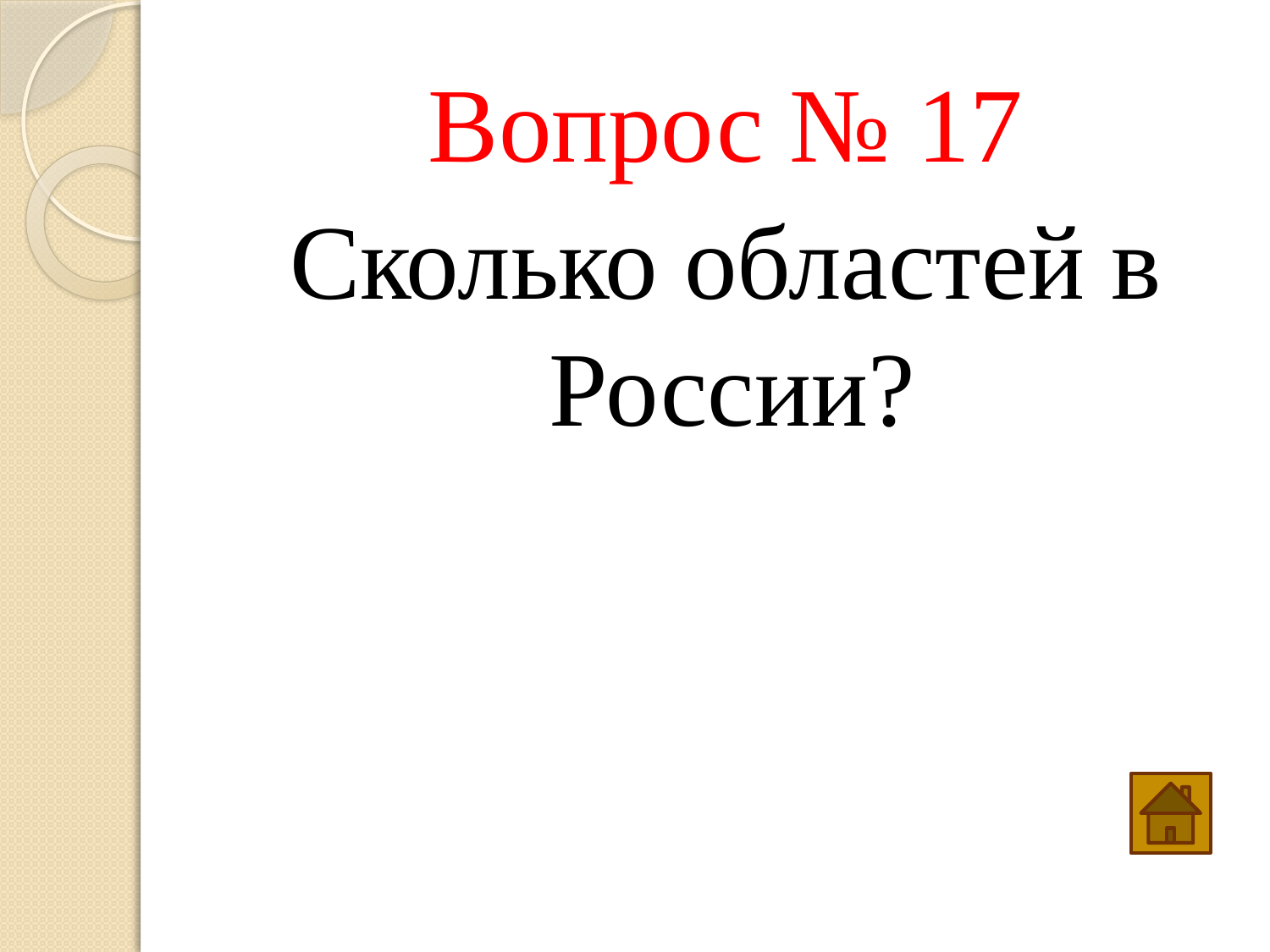

Вопрос № 17
Сколько областей в России?